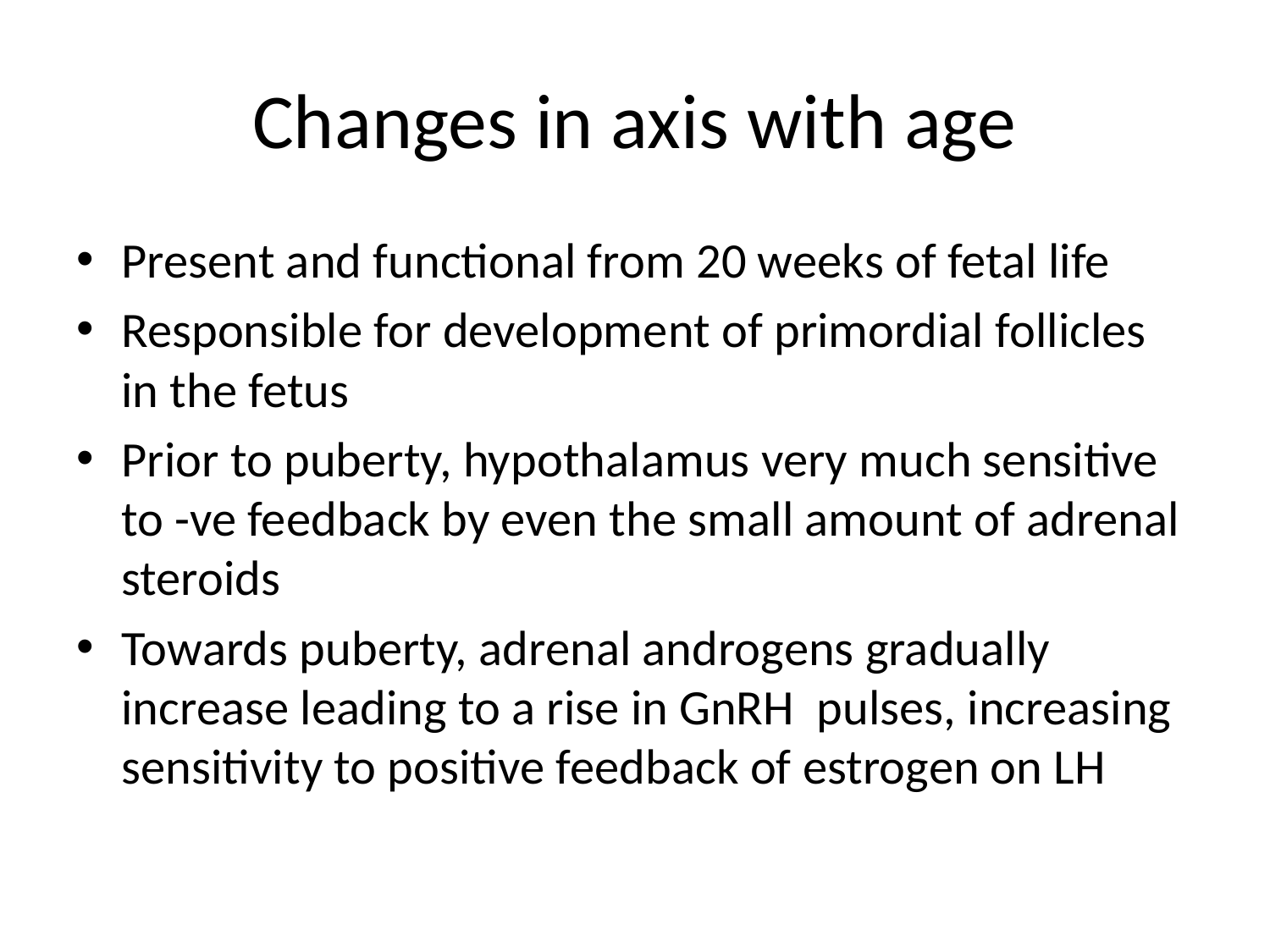

# Changes in axis with age
Present and functional from 20 weeks of fetal life
Responsible for development of primordial follicles in the fetus
Prior to puberty, hypothalamus very much sensitive to -ve feedback by even the small amount of adrenal steroids
Towards puberty, adrenal androgens gradually increase leading to a rise in GnRH  pulses, increasing sensitivity to positive feedback of estrogen on LH